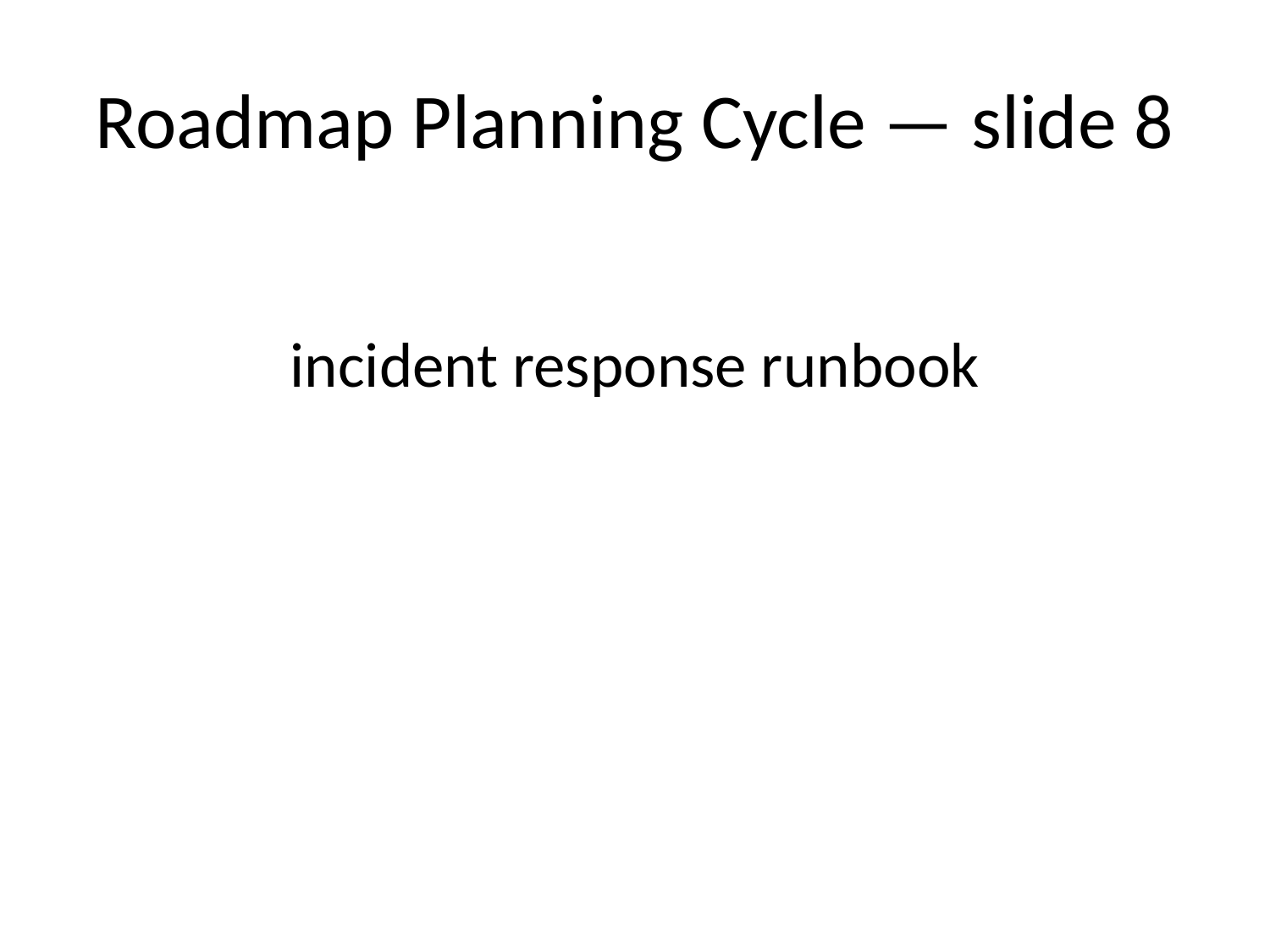

# Roadmap Planning Cycle — slide 8
incident response runbook